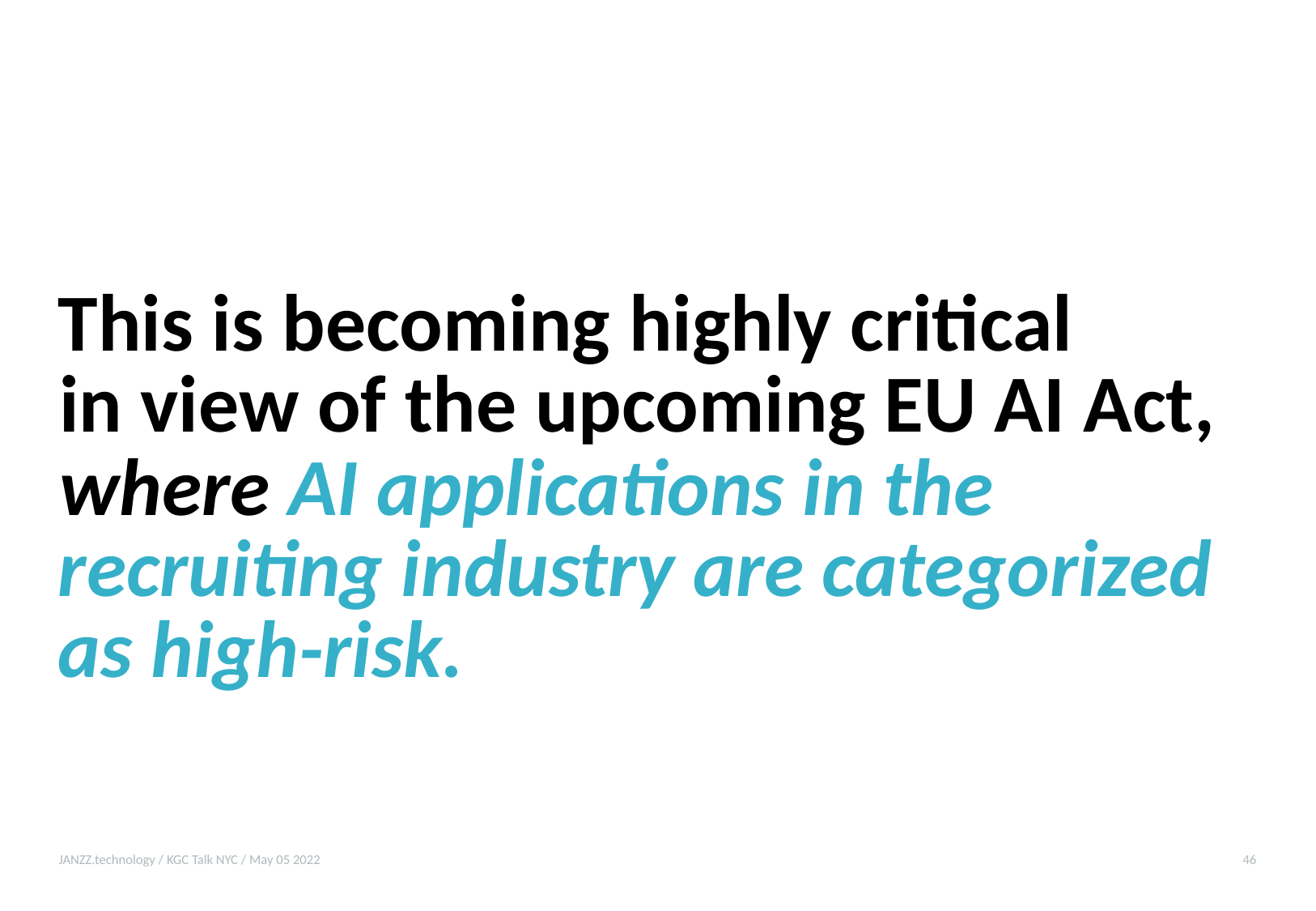

This is becoming highly critical
in view of the upcoming EU AI Act,
where AI applications in the
recruiting industry are categorized
as high-risk.
JANZZ.technology / KGC Talk NYC / May 05 2022
46